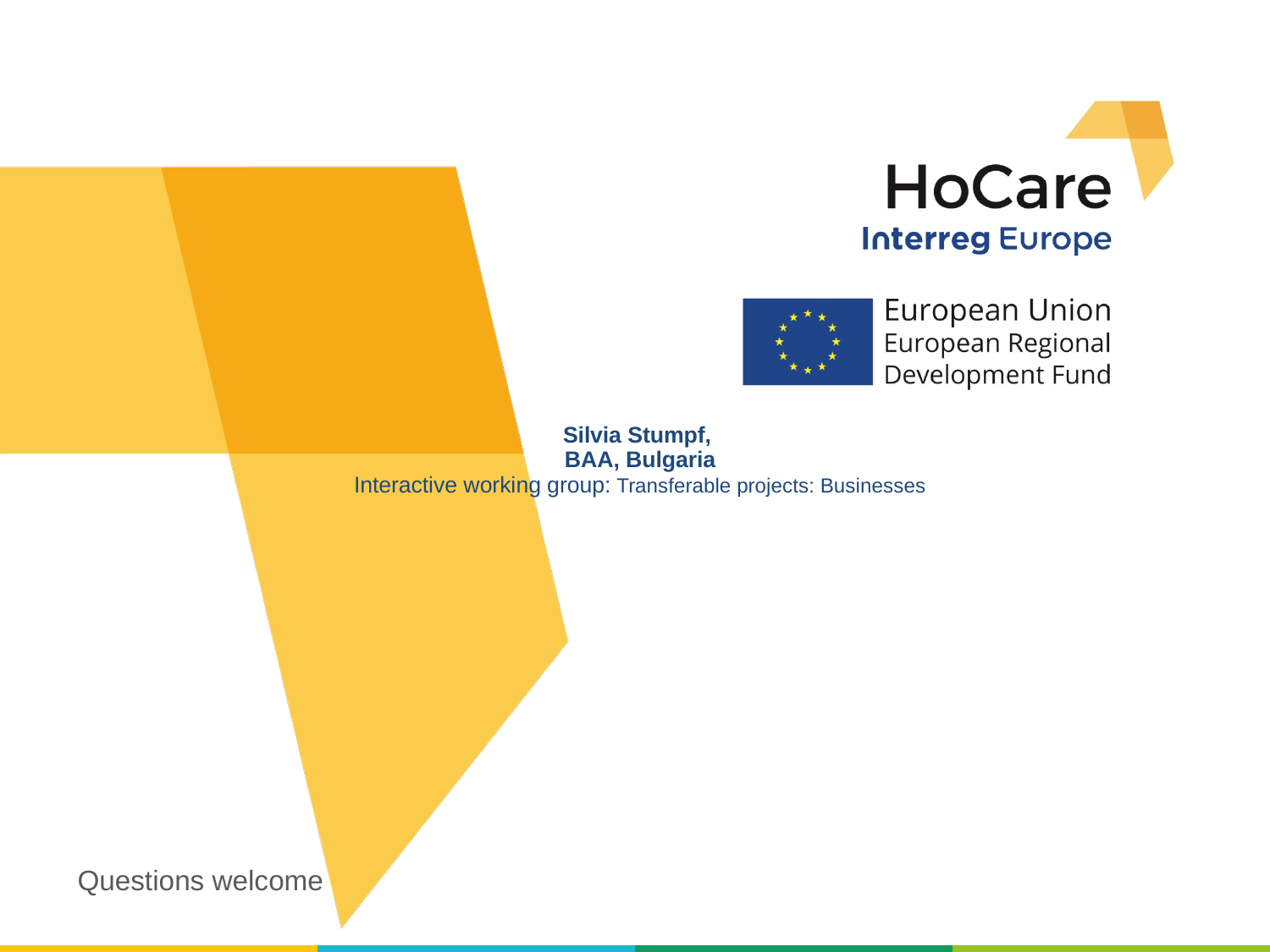

# Silvia Stumpf, BAA, Bulgaria Interactive working group: Transferable projects: Businesses
Questions welcome